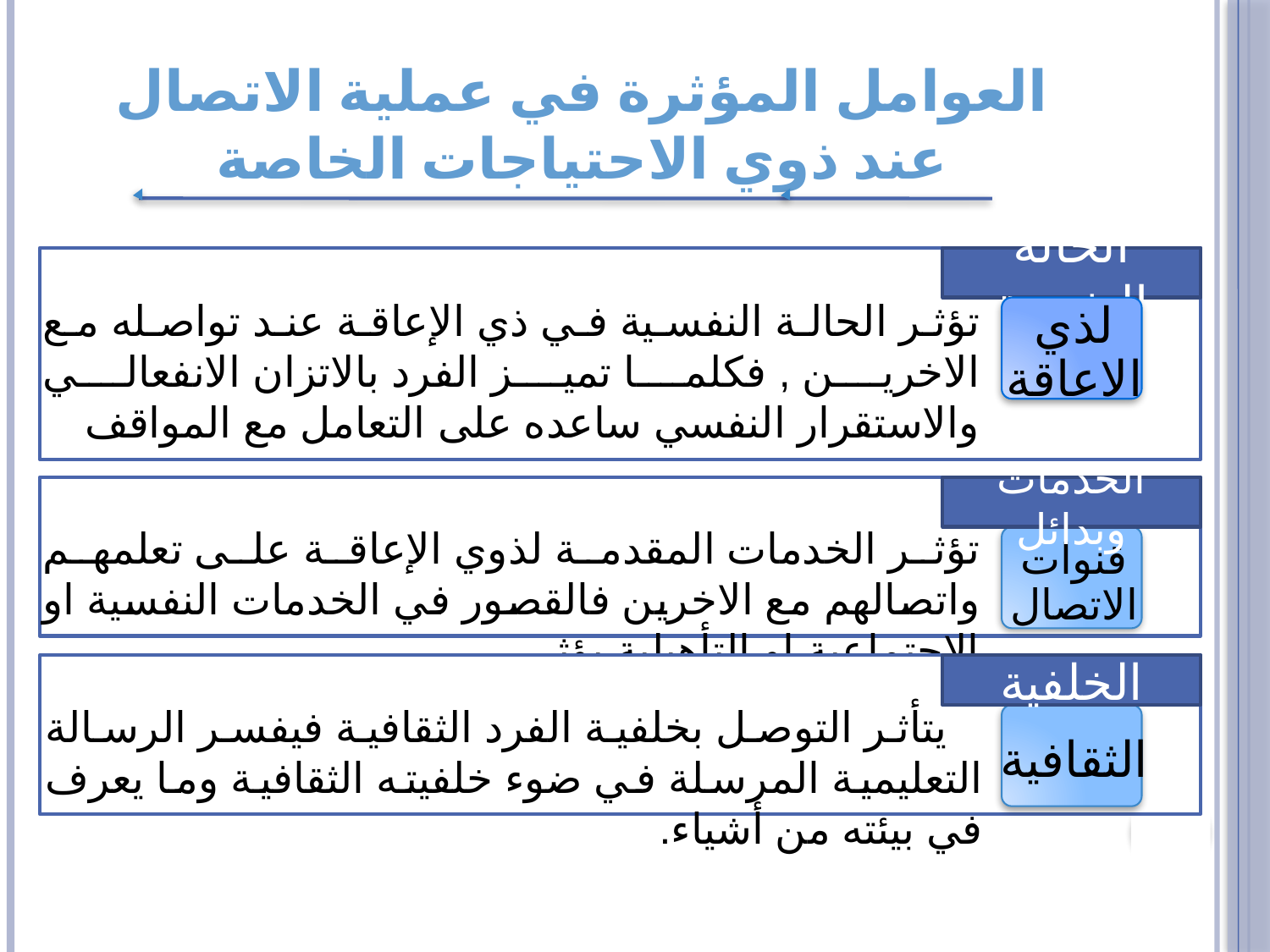

العوامل المؤثرة في عملية الاتصال عند ذوي الاحتياجات الخاصة

الحالة النفسية
تؤثر الحالة النفسية في ذي الإعاقة عند تواصله مع الاخرين , فكلما تميز الفرد بالاتزان الانفعالي والاستقرار النفسي ساعده على التعامل مع المواقف
لذي الاعاقة

الخدمات وبدائل
تؤثر الخدمات المقدمة لذوي الإعاقة على تعلمهم واتصالهم مع الاخرين فالقصور في الخدمات النفسية او الاجتماعية او التأهيلية يؤثر .
قنوات الاتصال

الخلفية
   يتأثر التوصل بخلفية الفرد الثقافية فيفسر الرسالة التعليمية المرسلة في ضوء خلفيته الثقافية وما يعرف في بيئته من أشياء.
الثقافية

7